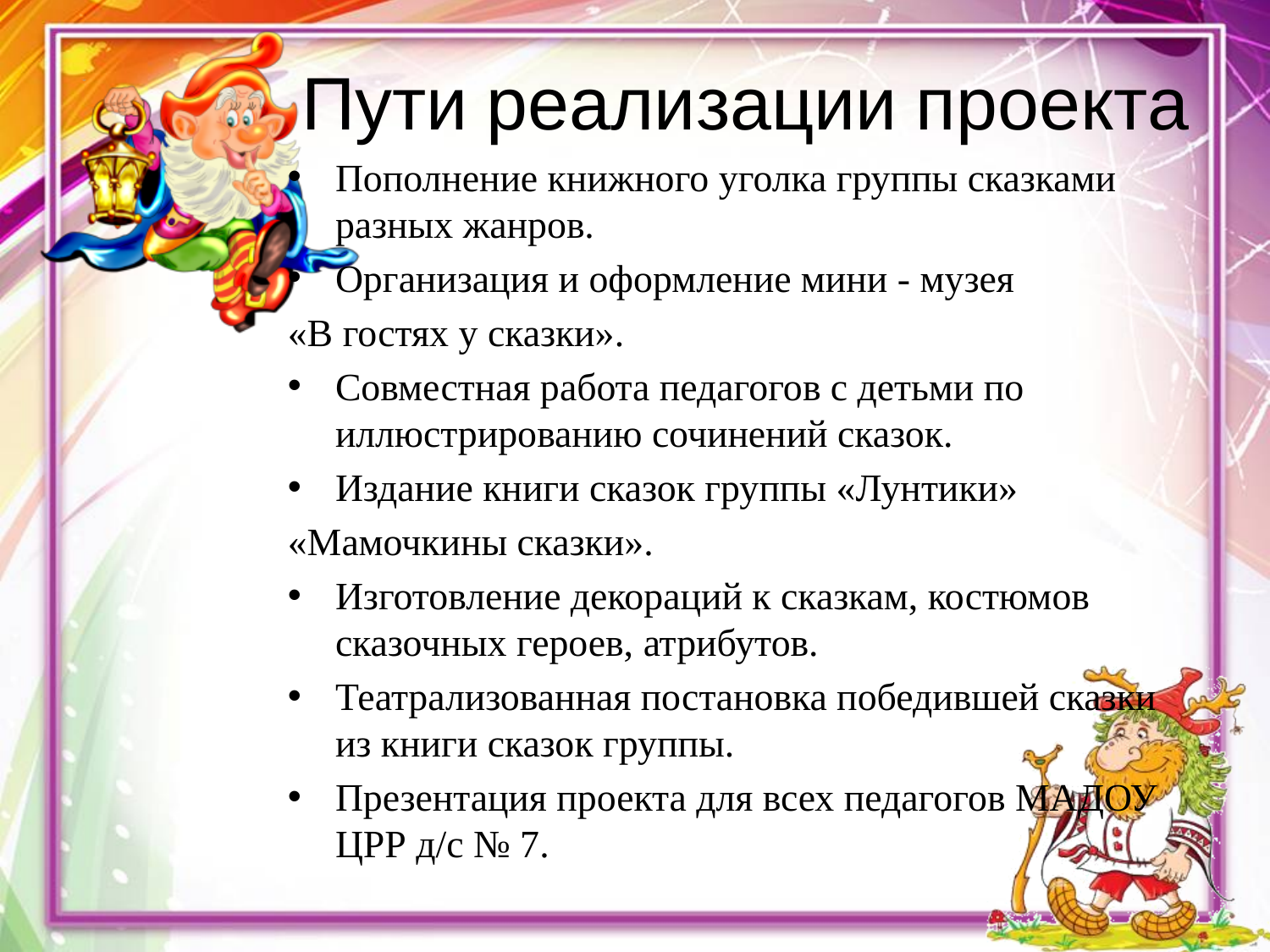

# Пути реализации проекта
Пополнение книжного уголка группы сказками разных жанров.
Организация и оформление мини - музея
«В гостях у сказки».
Совместная работа педагогов с детьми по иллюстрированию сочинений сказок.
Издание книги сказок группы «Лунтики»
«Мамочкины сказки».
Изготовление декораций к сказкам, костюмов сказочных героев, атрибутов.
Театрализованная постановка победившей сказки из книги сказок группы.
Презентация проекта для всех педагогов МАДОУ ЦРР д/с № 7.